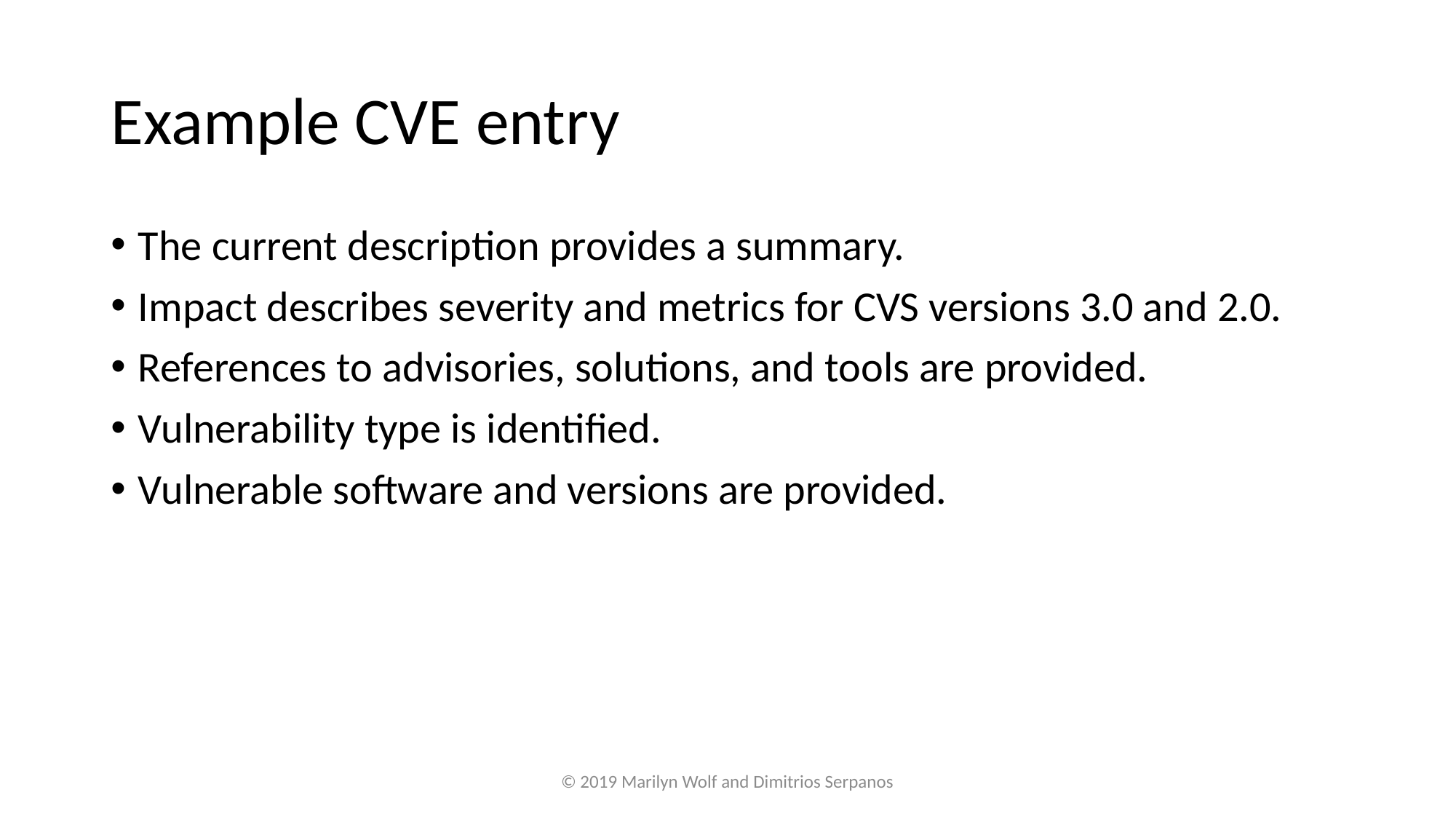

# Example CVE entry
The current description provides a summary.
Impact describes severity and metrics for CVS versions 3.0 and 2.0.
References to advisories, solutions, and tools are provided.
Vulnerability type is identified.
Vulnerable software and versions are provided.
© 2019 Marilyn Wolf and Dimitrios Serpanos